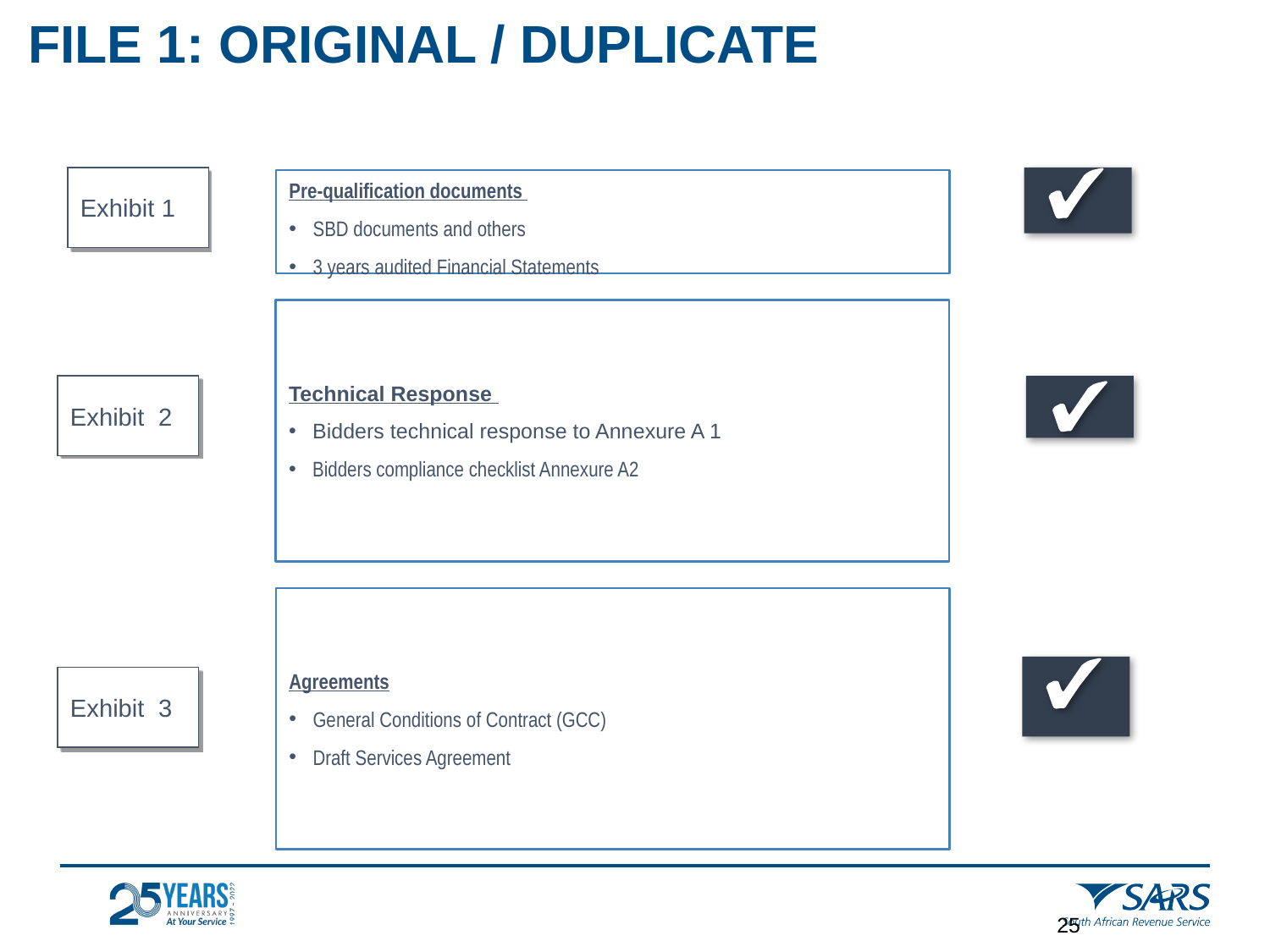

FILE 1: ORIGINAL / DUPLICATE
Exhibit 1

Pre-qualification documents
SBD documents and others
3 years audited Financial Statements

Technical Response
Bidders technical response to Annexure A 1
Bidders compliance checklist Annexure A2

Exhibit  2

Agreements
General Conditions of Contract (GCC)
Draft Services Agreement

Exhibit  3
25